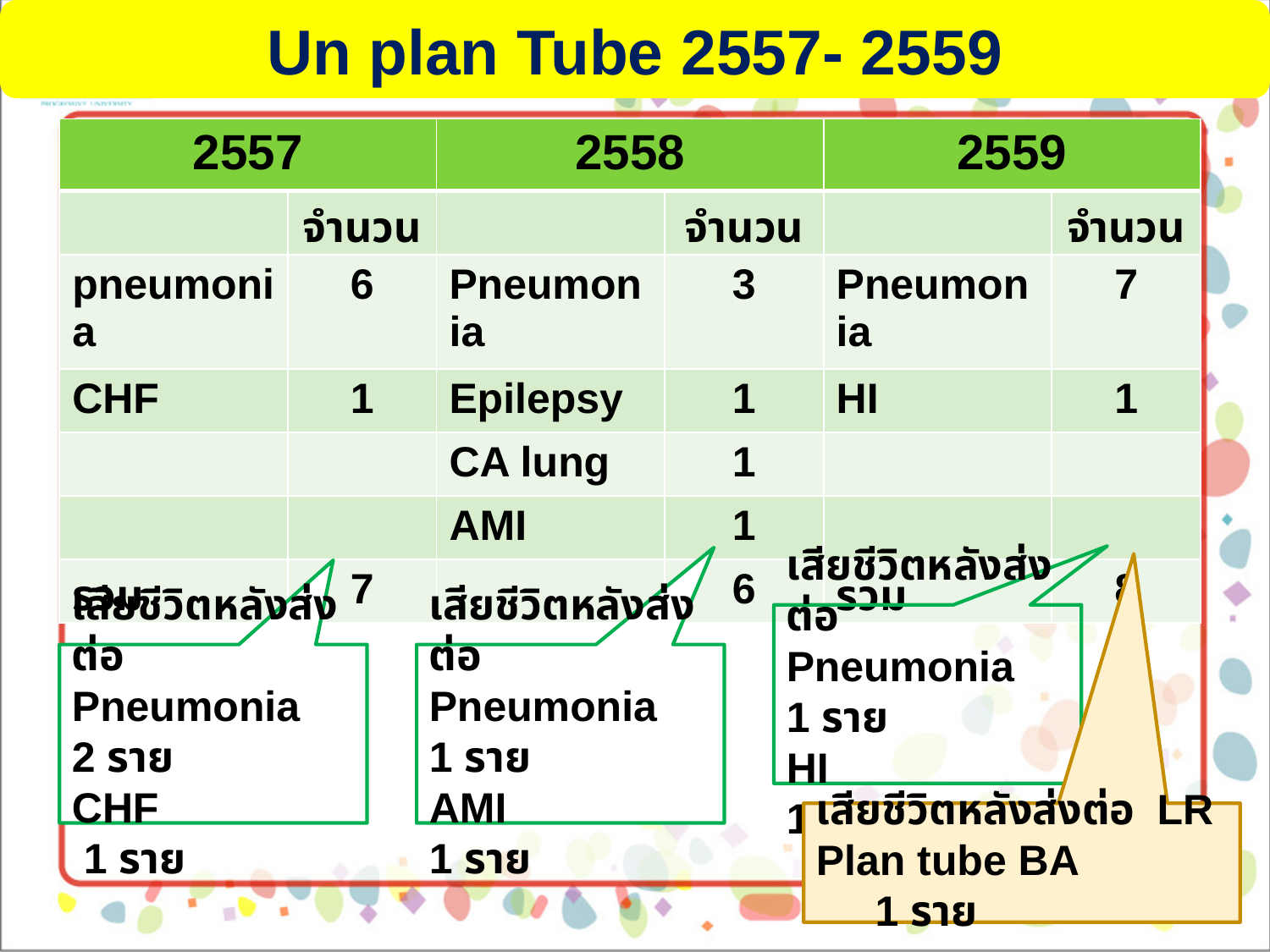

Un plan Tube 2557- 2559
| 2557 |  | 2558 |  | 2559 |  |
| --- | --- | --- | --- | --- | --- |
|  | จำนวน |  | จำนวน |  | จำนวน |
| pneumonia | 6 | Pneumonia | 3 | Pneumonia | 7 |
| CHF | 1 | Epilepsy | 1 | HI | 1 |
|  |  | CA lung | 1 |  |  |
|  |  | AMI | 1 |  |  |
| รวม | 7 |  | 6 | รวม | 8 |

เสียชีวิตหลังส่งต่อ
Pneumonia     1 ราย
HI                     1 ราย

เสียชีวิตหลังส่งต่อ
Pneumonia     2 ราย
CHF                  1 ราย

เสียชีวิตหลังส่งต่อ
Pneumonia     1 ราย
AMI                  1 ราย

เสียชีวิตหลังส่งต่อ  LR
Plan tube BA                  1 ราย